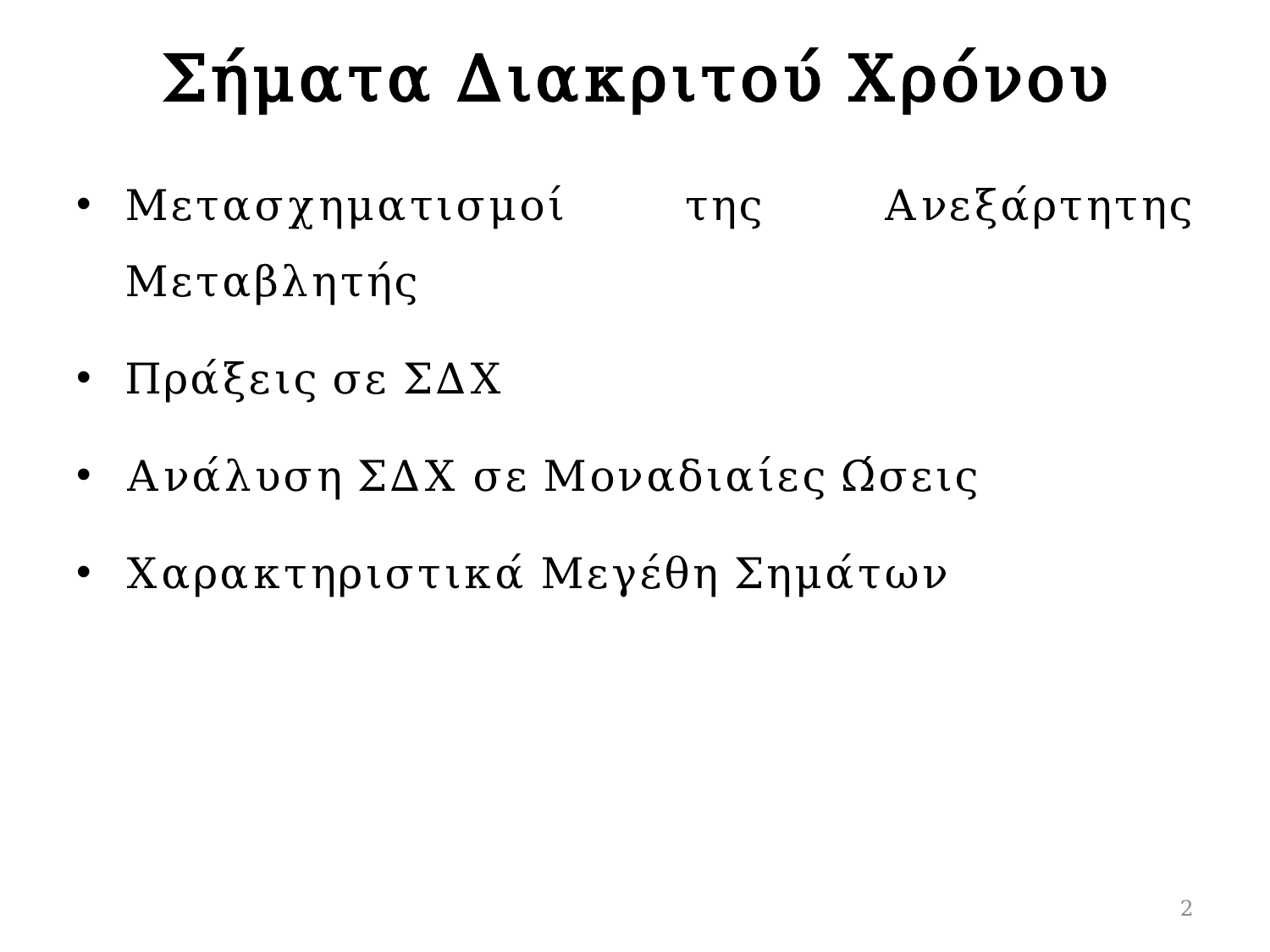

# Σήματα Διακριτού Χρόνου
Μετασχηματισμοί της Ανεξάρτητης Μεταβλητής
Πράξεις σε ΣΔΧ
Ανάλυση ΣΔΧ σε Μοναδιαίες Ώσεις
Χαρακτηριστικά Μεγέθη Σημάτων
2